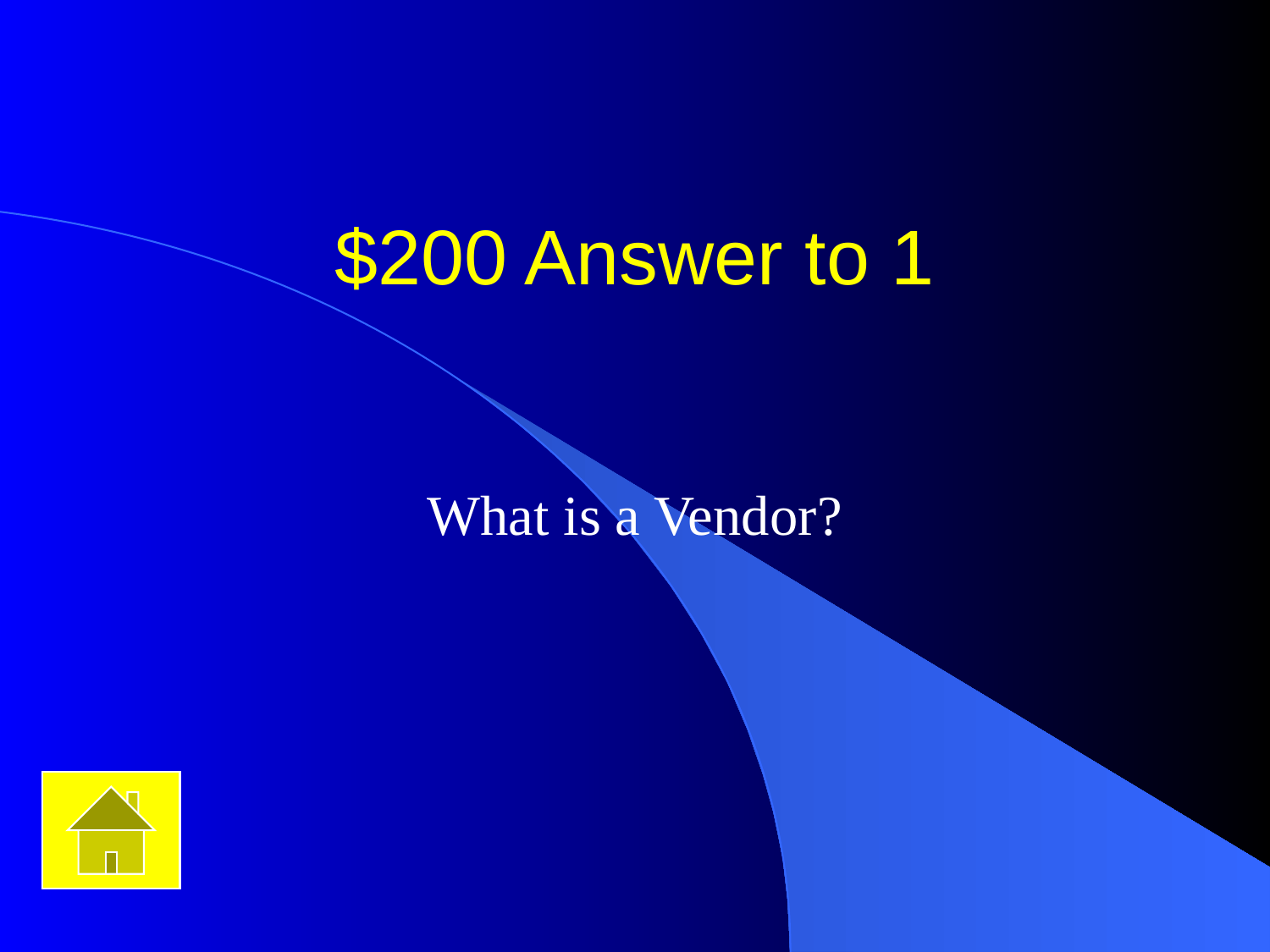

# $200 Answer to 1
What is a Vendor?